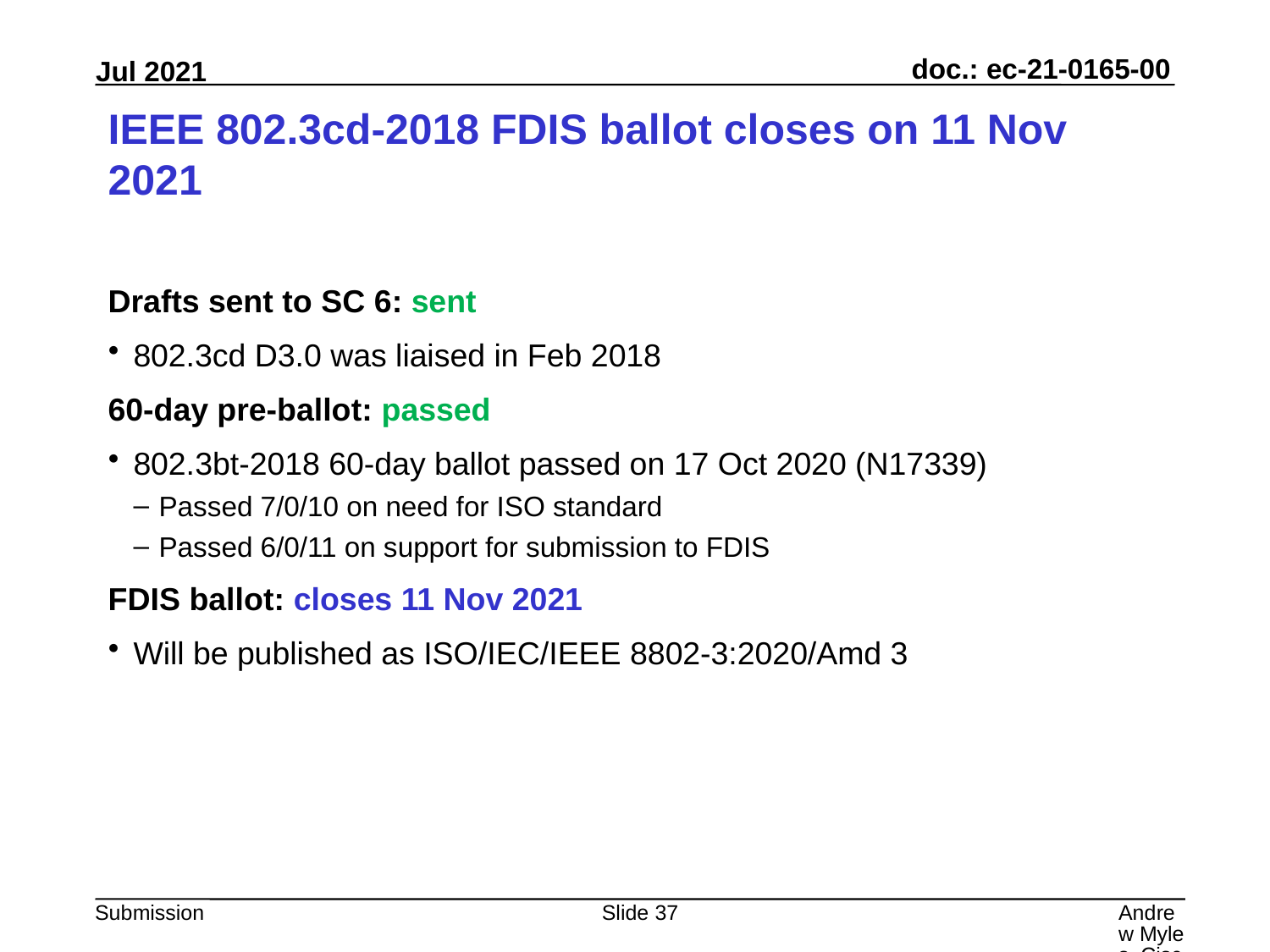

# IEEE 802.3cd-2018 FDIS ballot closes on 11 Nov 2021
Drafts sent to SC 6: sent
802.3cd D3.0 was liaised in Feb 2018
60-day pre-ballot: passed
802.3bt-2018 60-day ballot passed on 17 Oct 2020 (N17339)
Passed 7/0/10 on need for ISO standard
Passed 6/0/11 on support for submission to FDIS
FDIS ballot: closes 11 Nov 2021
Will be published as ISO/IEC/IEEE 8802-3:2020/Amd 3

Slide 37
Andrew Myles, Cisco